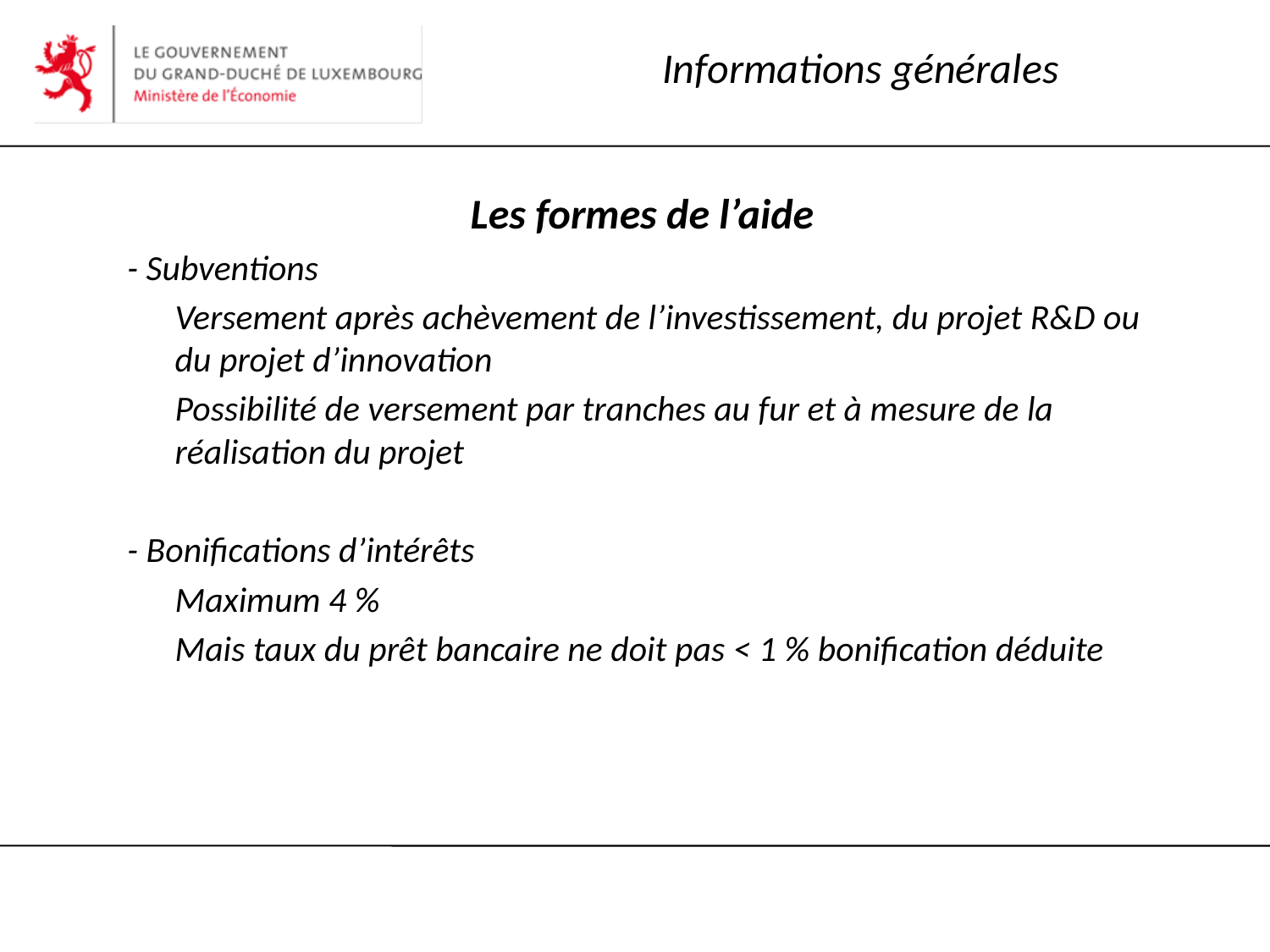

# Informations générales
Les formes de l’aide
- Subventions
	Versement après achèvement de l’investissement, du projet R&D ou du projet d’innovation
	Possibilité de versement par tranches au fur et à mesure de la réalisation du projet

- Bonifications d’intérêts
	Maximum 4 %
	Mais taux du prêt bancaire ne doit pas < 1 % bonification déduite